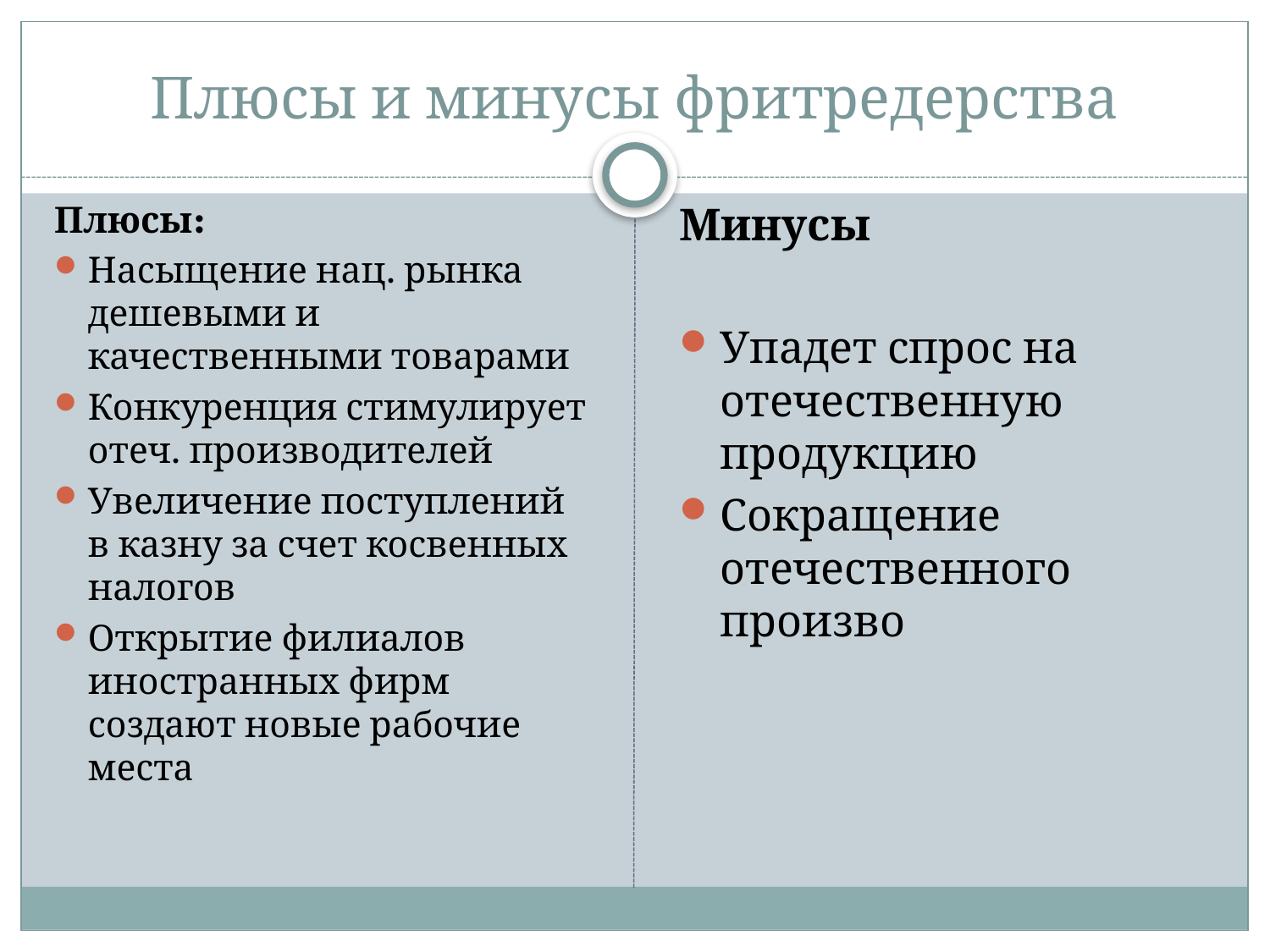

# Плюсы и минусы фритредерства
Плюсы:
Насыщение нац. рынка дешевыми и качественными товарами
Конкуренция стимулирует отеч. производителей
Увеличение поступлений в казну за счет косвенных налогов
Открытие филиалов иностранных фирм создают новые рабочие места

Минусы

Упадет спрос на отечественную продукцию
Сокращение отечественного произво